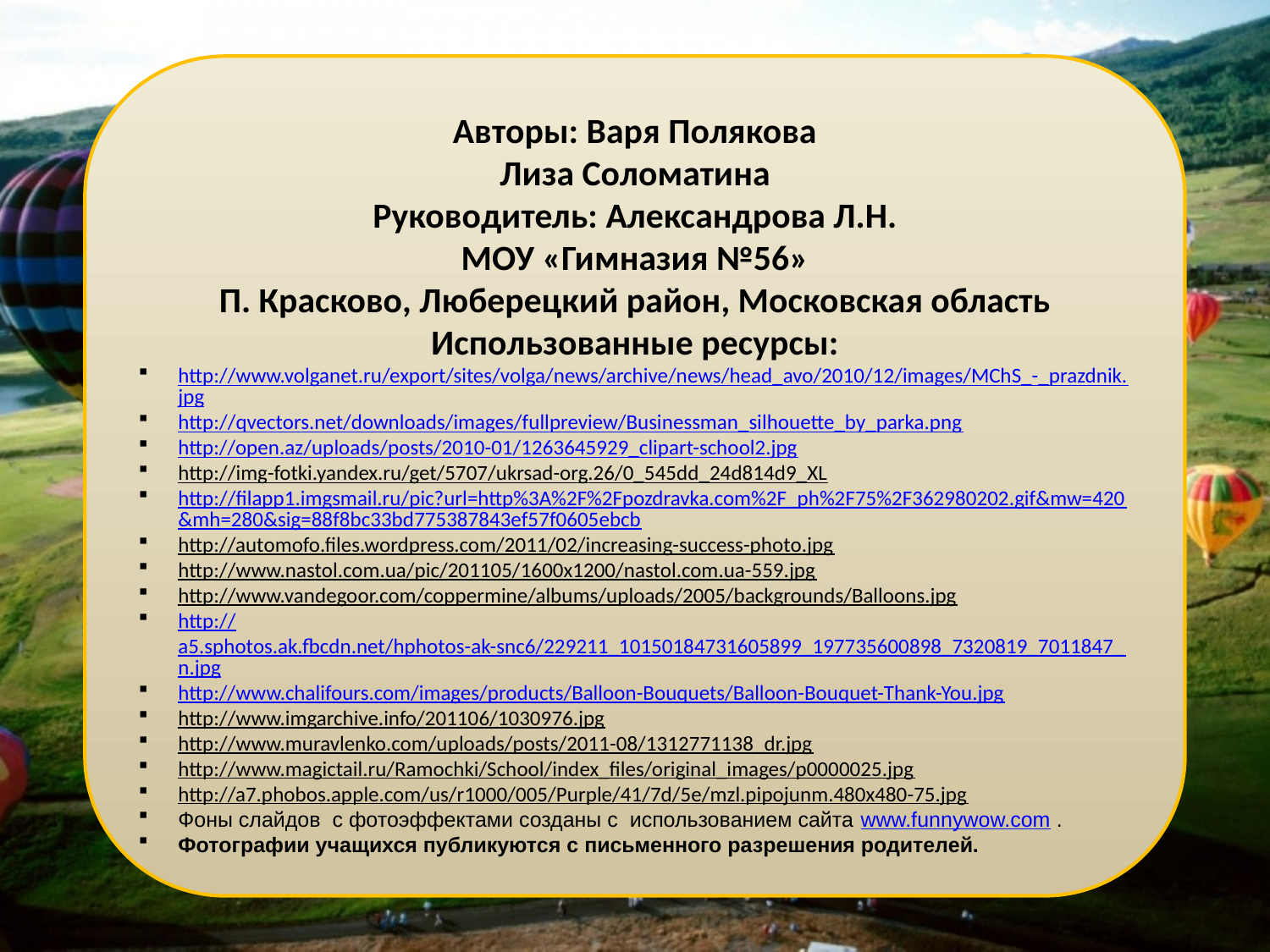

Авторы: Варя Полякова
Лиза Соломатина
Руководитель: Александрова Л.Н.
МОУ «Гимназия №56»
П. Красково, Люберецкий район, Московская область
Использованные ресурсы:
http://www.volganet.ru/export/sites/volga/news/archive/news/head_avo/2010/12/images/MChS_-_prazdnik.jpg
http://qvectors.net/downloads/images/fullpreview/Businessman_silhouette_by_parka.png
http://open.az/uploads/posts/2010-01/1263645929_clipart-school2.jpg
http://img-fotki.yandex.ru/get/5707/ukrsad-org.26/0_545dd_24d814d9_XL
http://filapp1.imgsmail.ru/pic?url=http%3A%2F%2Fpozdravka.com%2F_ph%2F75%2F362980202.gif&mw=420&mh=280&sig=88f8bc33bd775387843ef57f0605ebcb
http://automofo.files.wordpress.com/2011/02/increasing-success-photo.jpg
http://www.nastol.com.ua/pic/201105/1600x1200/nastol.com.ua-559.jpg
http://www.vandegoor.com/coppermine/albums/uploads/2005/backgrounds/Balloons.jpg
http://a5.sphotos.ak.fbcdn.net/hphotos-ak-snc6/229211_10150184731605899_197735600898_7320819_7011847_n.jpg
http://www.chalifours.com/images/products/Balloon-Bouquets/Balloon-Bouquet-Thank-You.jpg
http://www.imgarchive.info/201106/1030976.jpg
http://www.muravlenko.com/uploads/posts/2011-08/1312771138_dr.jpg
http://www.magictail.ru/Ramochki/School/index_files/original_images/p0000025.jpg
http://a7.phobos.apple.com/us/r1000/005/Purple/41/7d/5e/mzl.pipojunm.480x480-75.jpg
Фоны слайдов  с фотоэффектами созданы с  использованием сайта www.funnywow.com .
Фотографии учащихся публикуются с письменного разрешения родителей.